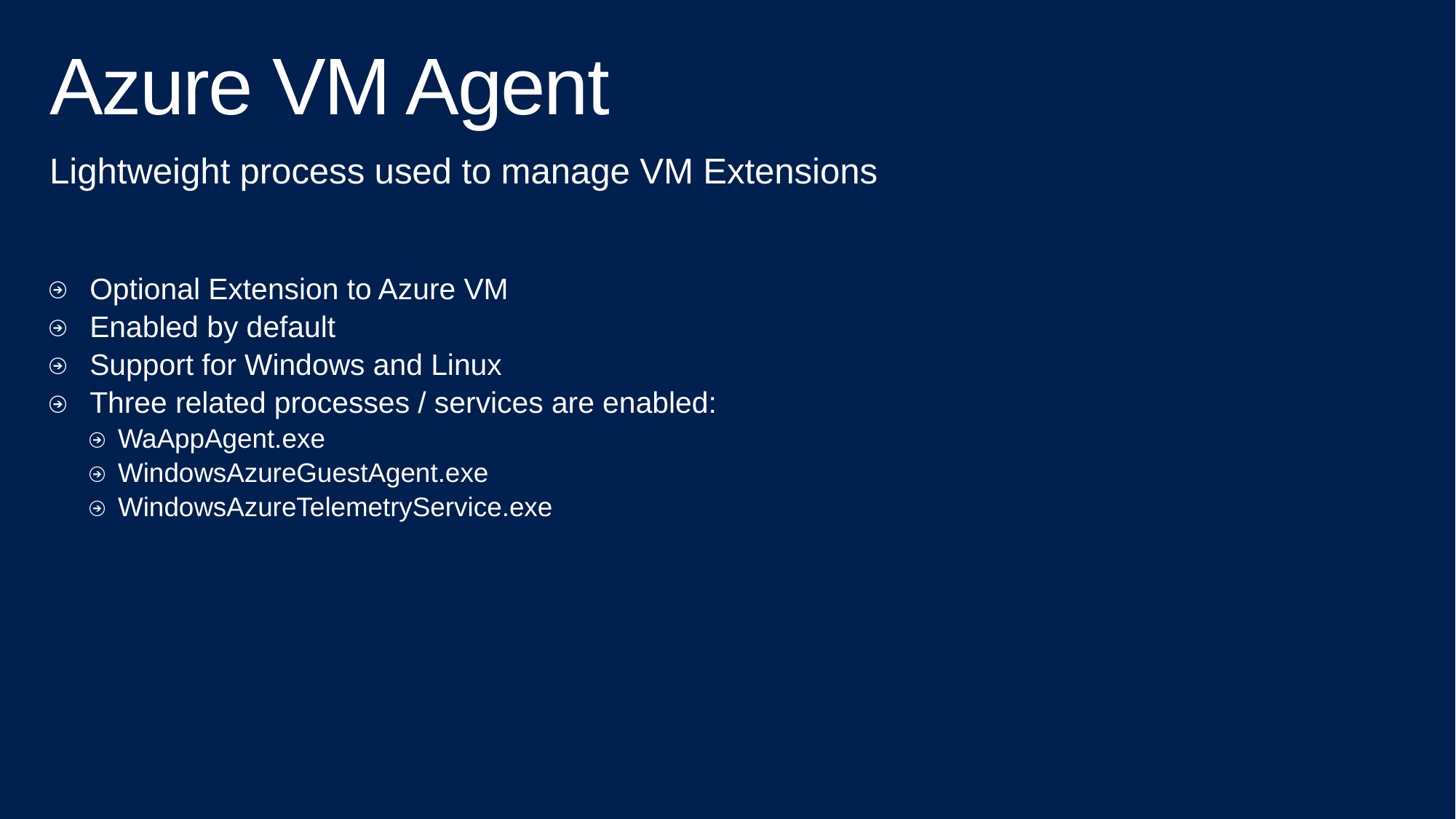

# Azure VM Agent
Lightweight process used to manage VM Extensions

Optional Extension to Azure VM
Enabled by default
Support for Windows and Linux
Three related processes / services are enabled:
WaAppAgent.exe
WindowsAzureGuestAgent.exe
WindowsAzureTelemetryService.exe